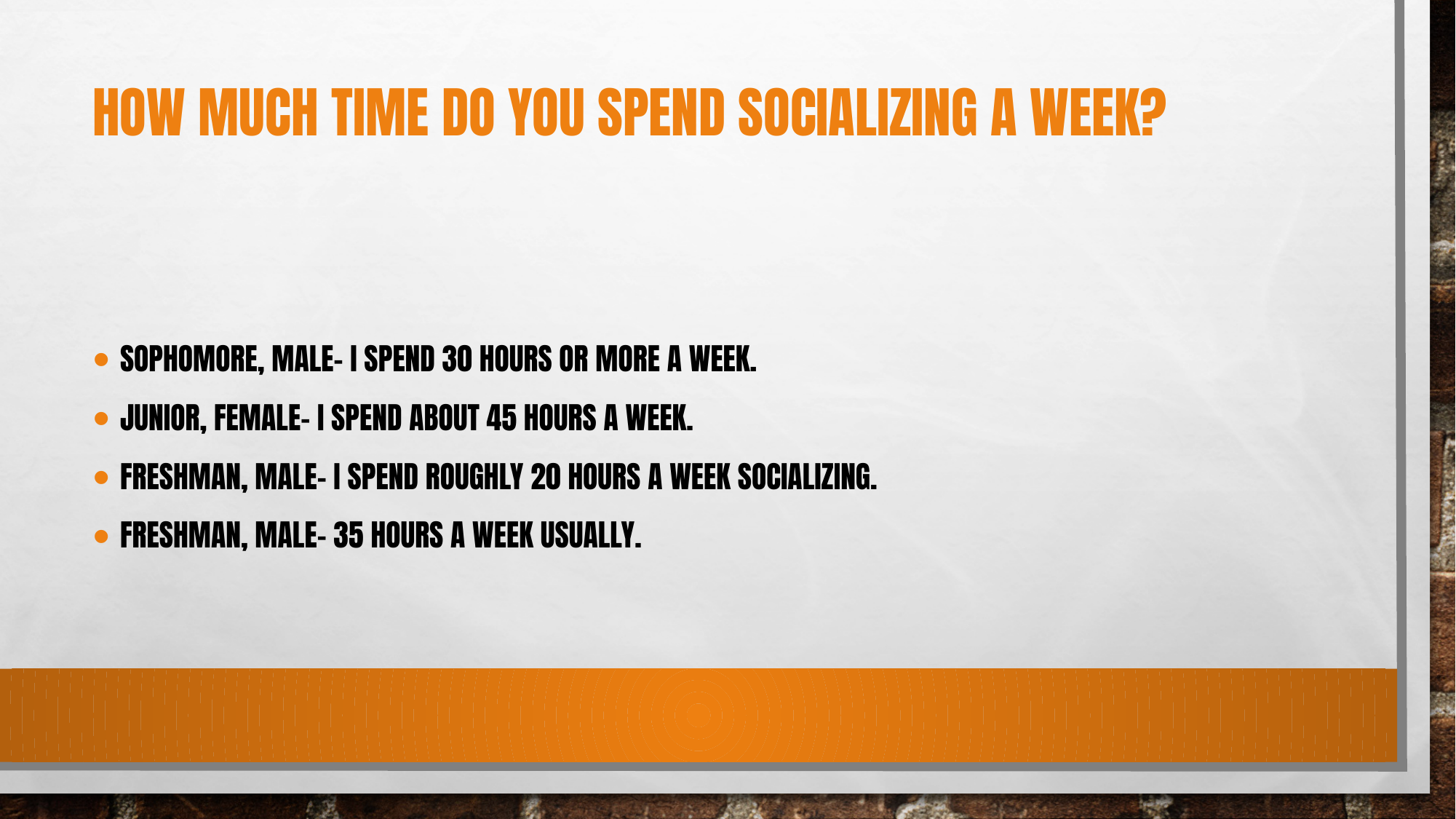

# How much time do you spend socializing a week?
Sophomore, male- I spend 30 hours or more a week.
Junior, female- I spend about 45 hours a week.
Freshman, male- I spend roughly 20 hours a week socializing.
Freshman, male- 35 hours a week usually.